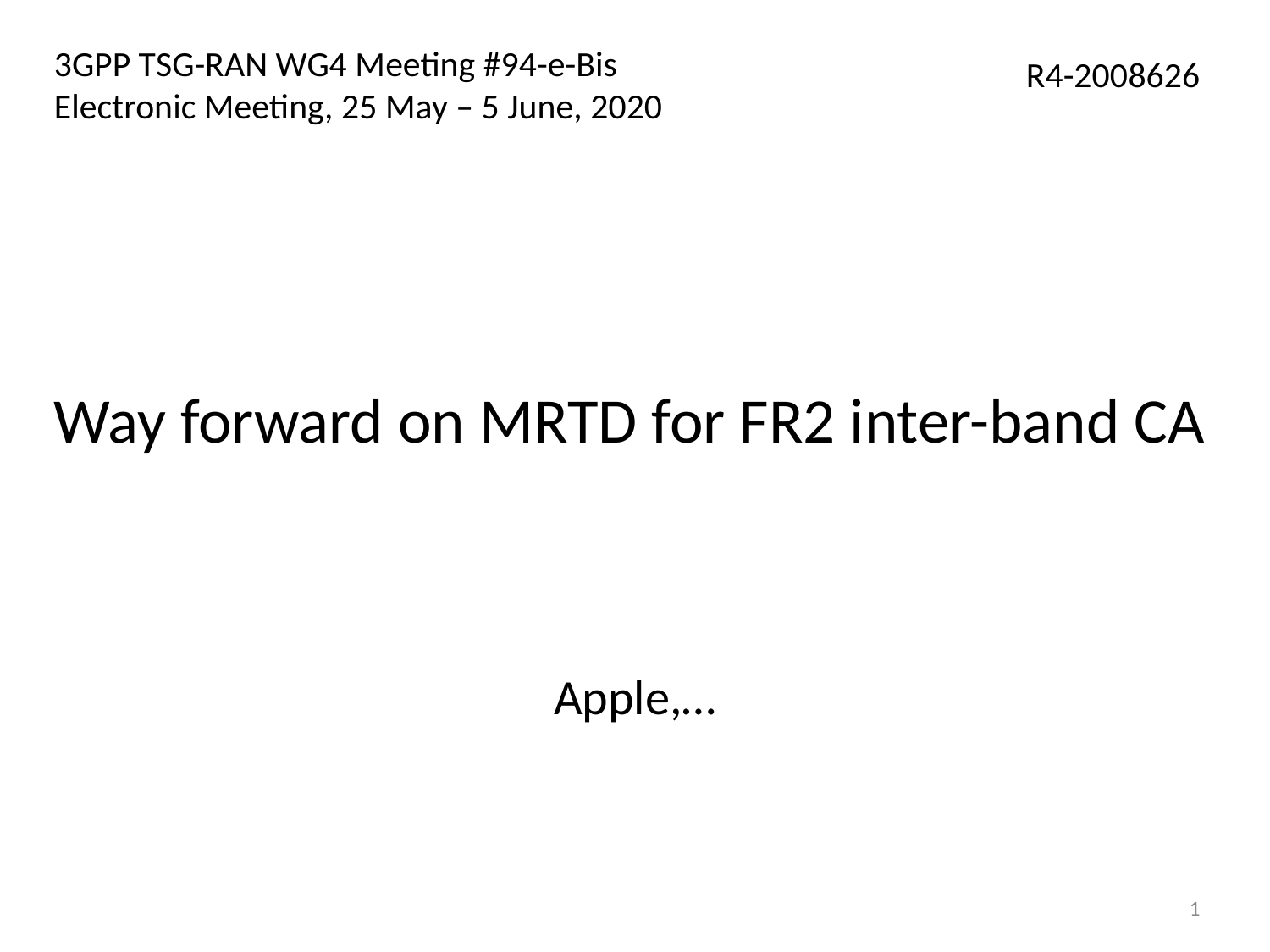

3GPP TSG-RAN WG4 Meeting #94-e-Bis
Electronic Meeting, 25 May – 5 June, 2020
R4-2008626
# Way forward on MRTD for FR2 inter-band CA
Apple,…
1